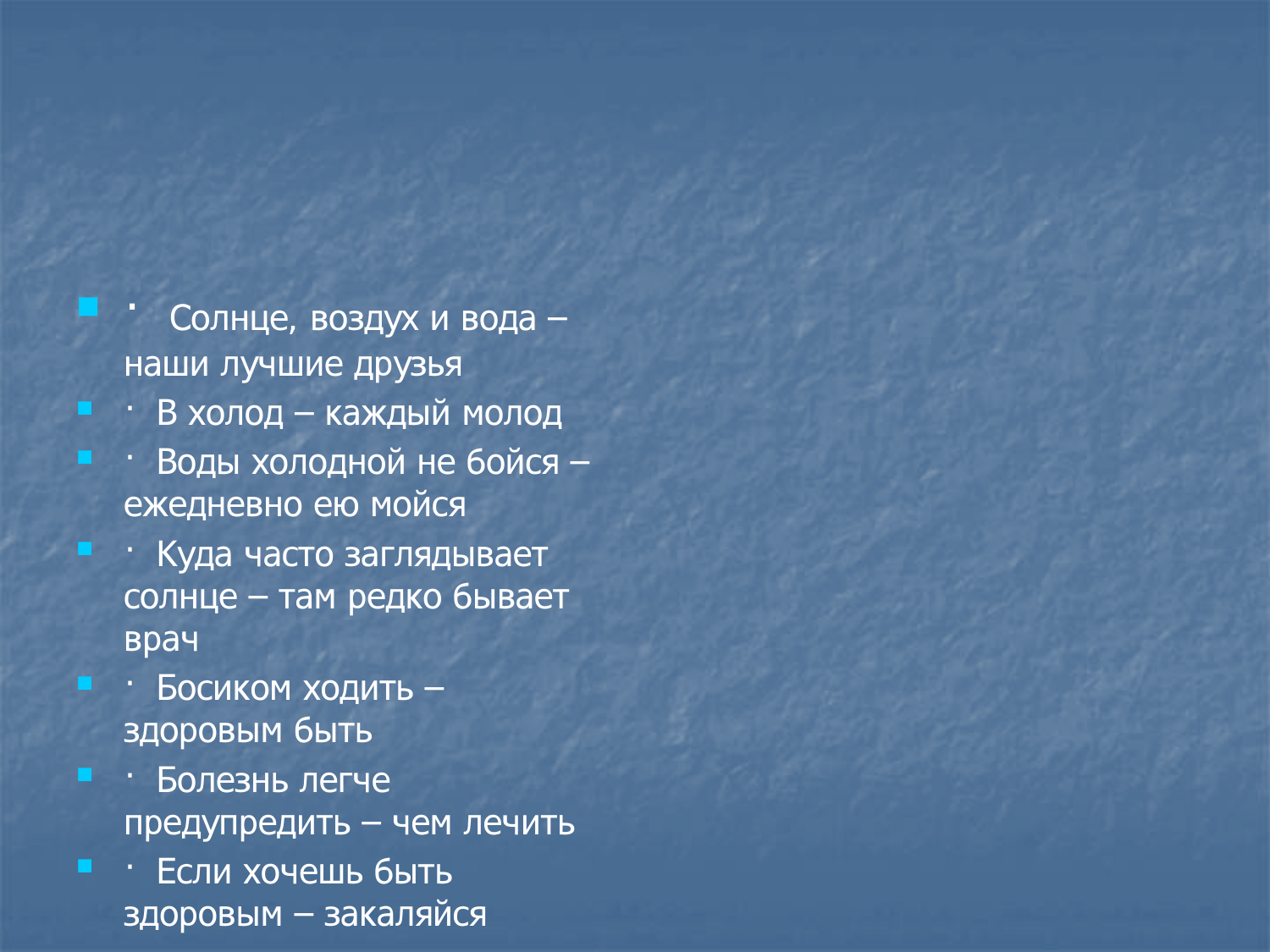

#
·  Солнце, воздух и вода – наши лучшие друзья
·  В холод – каждый молод
·  Воды холодной не бойся – ежедневно ею мойся
·  Куда часто заглядывает солнце – там редко бывает врач
·  Босиком ходить – здоровым быть
·  Болезнь легче предупредить – чем лечить
·  Если хочешь быть здоровым – закаляйся